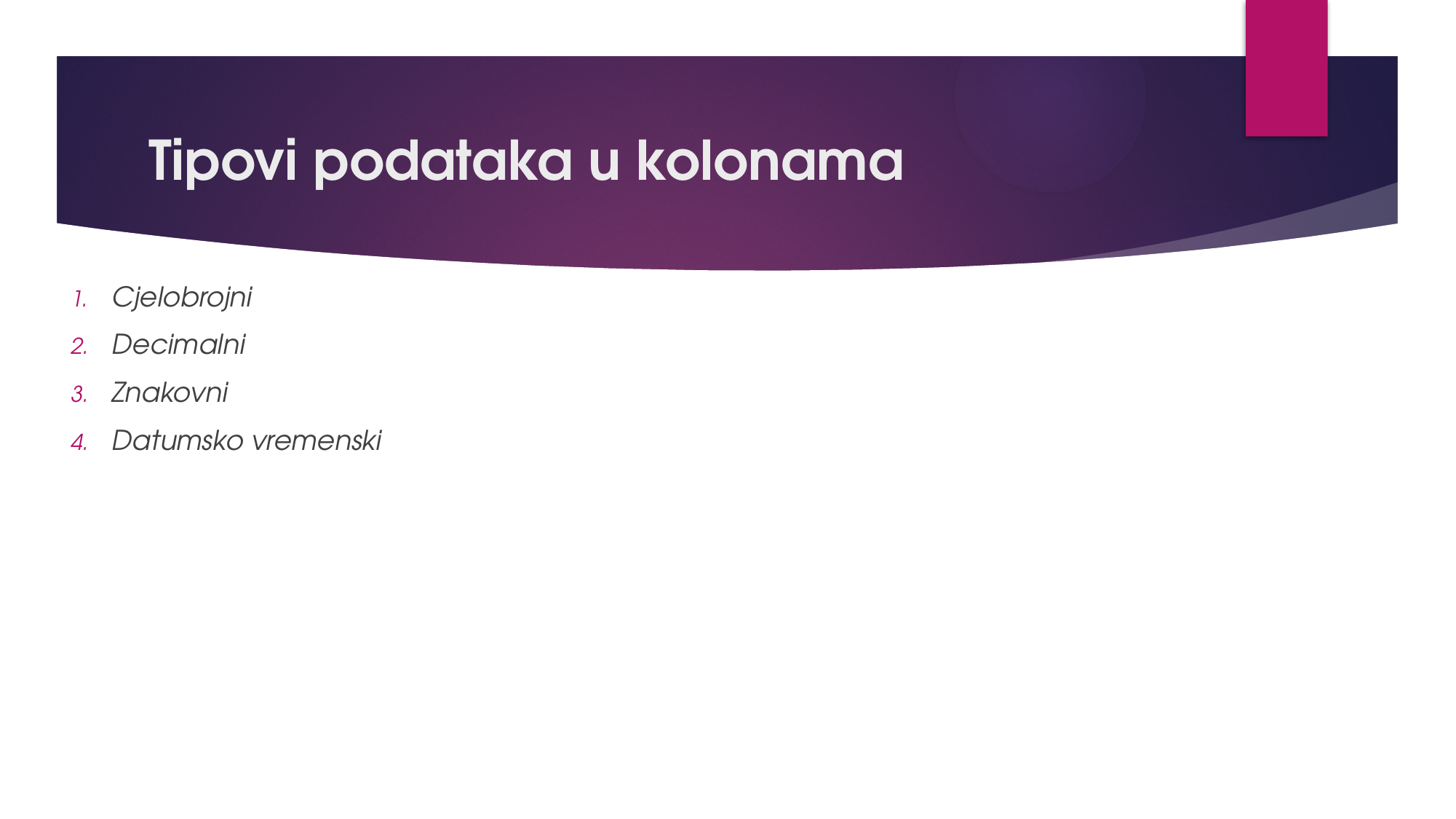

# Tipovi podataka u kolonama
Cjelobrojni
Decimalni
Znakovni
Datumsko vremenski